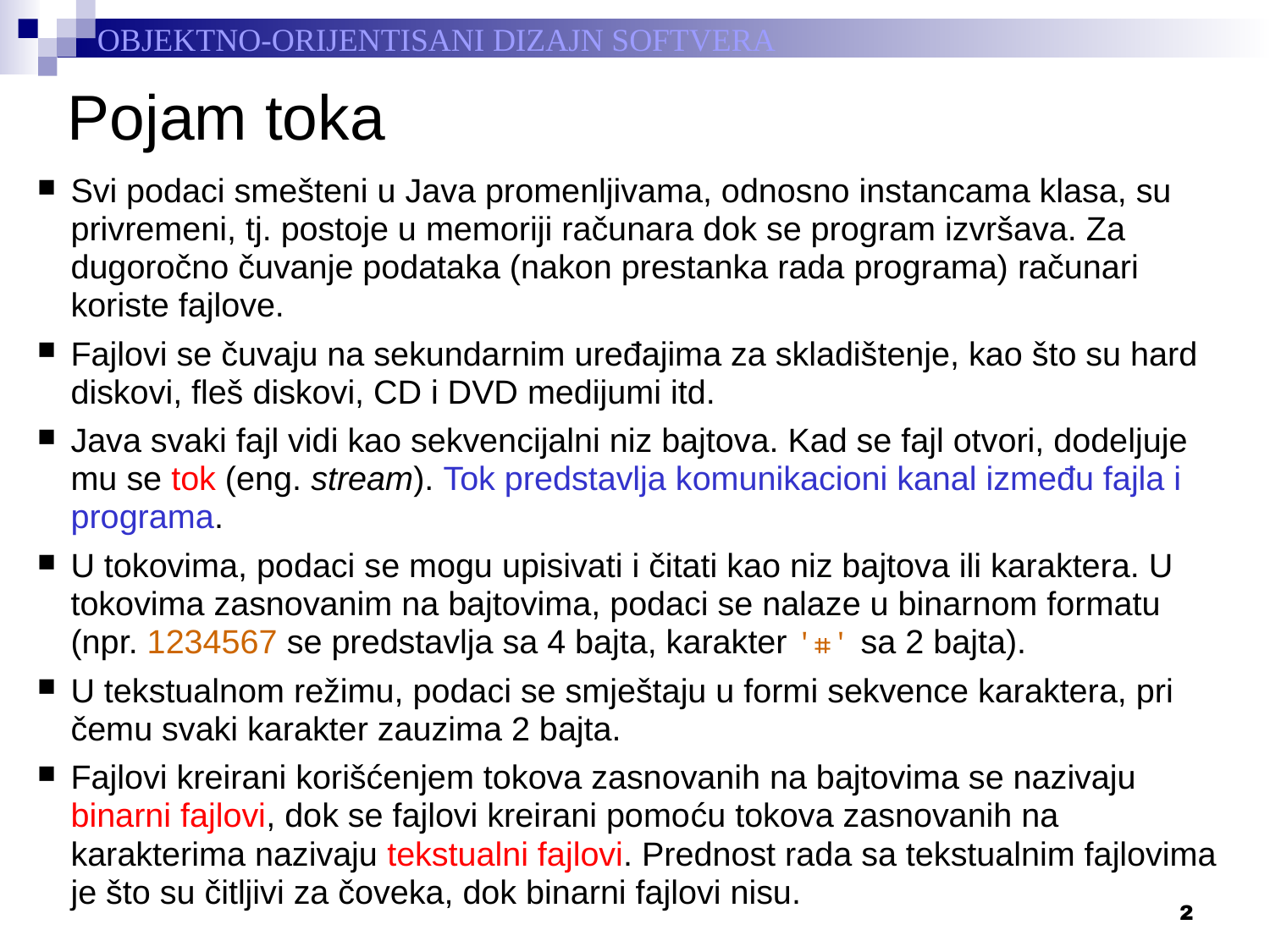

# Pojam toka
Svi podaci smešteni u Java promenljivama, odnosno instancama klasa, su privremeni, tj. postoje u memoriji računara dok se program izvršava. Za dugoročno čuvanje podataka (nakon prestanka rada programa) računari koriste fajlove.
Fajlovi se čuvaju na sekundarnim uređajima za skladištenje, kao što su hard diskovi, fleš diskovi, CD i DVD medijumi itd.
Java svaki fajl vidi kao sekvencijalni niz bajtova. Kad se fajl otvori, dodeljuje mu se tok (eng. stream). Tok predstavlja komunikacioni kanal između fajla i programa.
U tokovima, podaci se mogu upisivati i čitati kao niz bajtova ili karaktera. U tokovima zasnovanim na bajtovima, podaci se nalaze u binarnom formatu (npr. 1234567 se predstavlja sa 4 bajta, karakter '#' sa 2 bajta).
U tekstualnom režimu, podaci se smještaju u formi sekvence karaktera, pri čemu svaki karakter zauzima 2 bajta.
Fajlovi kreirani korišćenjem tokova zasnovanih na bajtovima se nazivaju binarni fajlovi, dok se fajlovi kreirani pomoću tokova zasnovanih na karakterima nazivaju tekstualni fajlovi. Prednost rada sa tekstualnim fajlovima je što su čitljivi za čoveka, dok binarni fajlovi nisu.
2